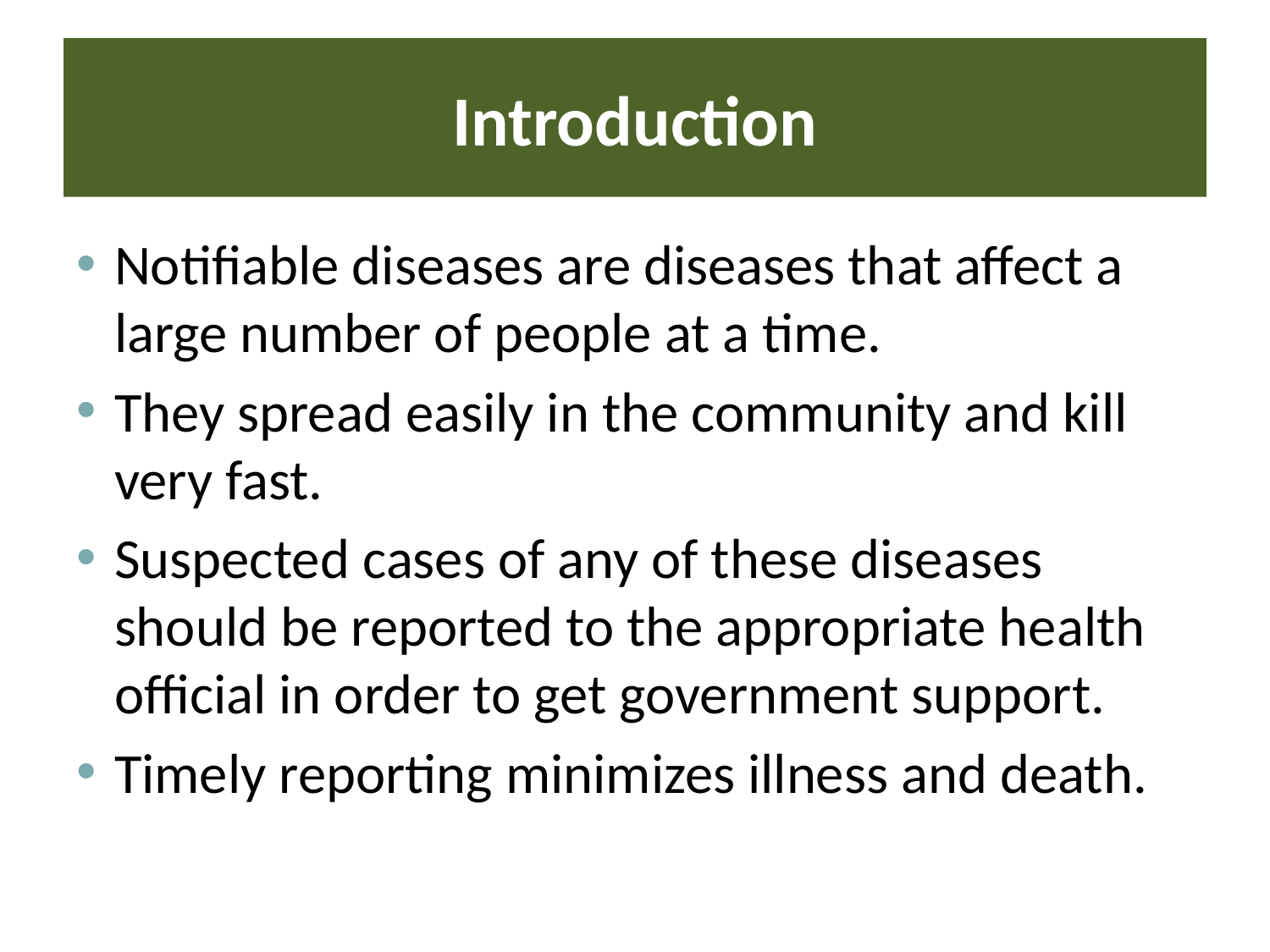

# Introduction
Notifiable diseases are diseases that affect a large number of people at a time.
They spread easily in the community and kill very fast.
Suspected cases of any of these diseases should be reported to the appropriate health official in order to get government support.
Timely reporting minimizes illness and death.